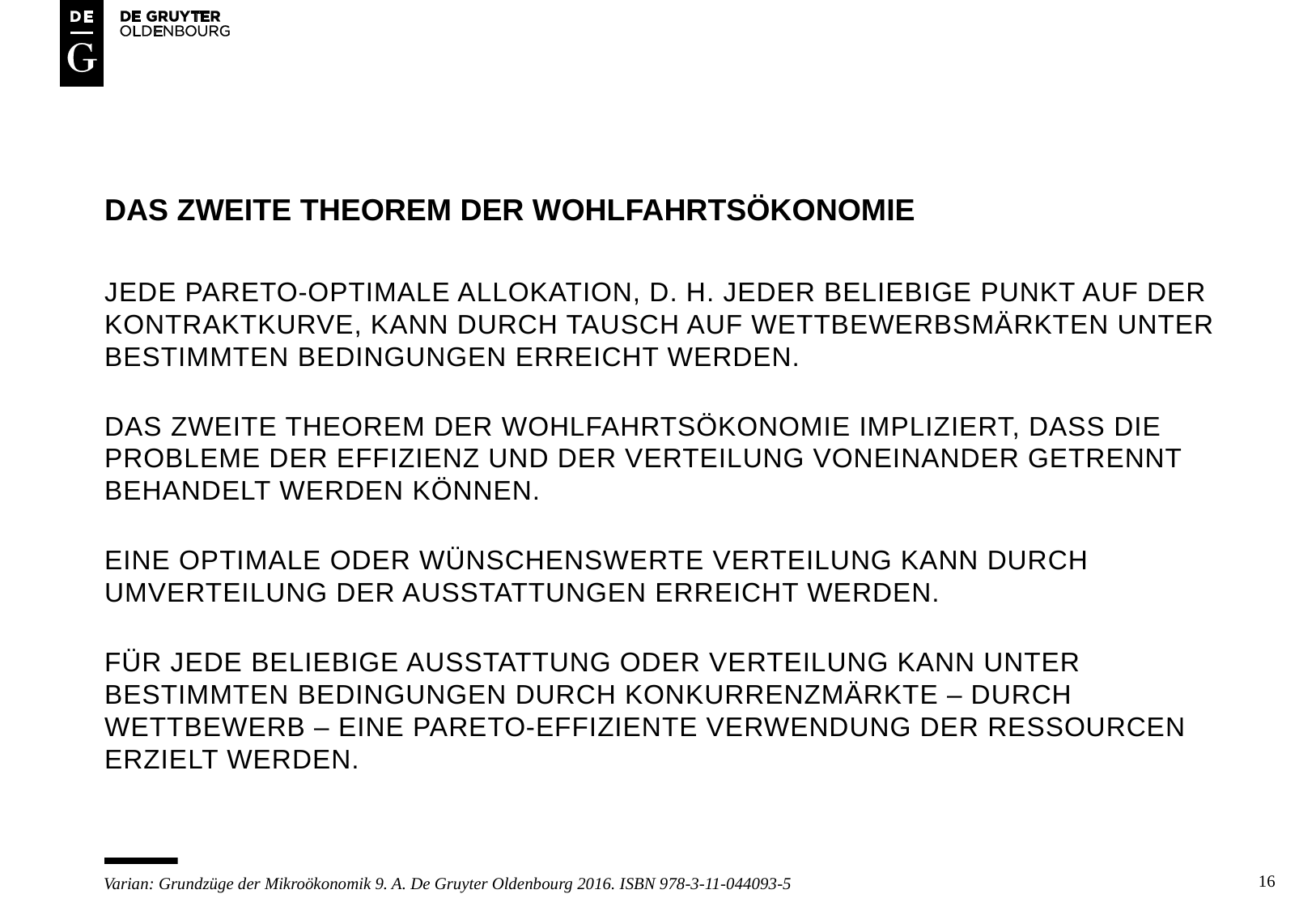

# Das zweite Theorem der Wohlfahrtsökonomie
Jede pareto-optimale allokation, d. h. jeder beliebige Punkt auf der Kontraktkurve, kann durch tausch auf wettbewerbsmärkten unter bestimmten bedingungen erreicht werden.
Das zweite theorem der wohlfahrtsökonomie impliziert, dass die probleme der effizienz und der verteilung voneinander getrennt behandelt werden können.
Eine optimale oder wünschenswerte verteilung kann durch umverteilung der ausstattungen erreicht werden.
Für jede beliebige ausstattung oder verteilung kann unter bestimmten bedingungen durch konkurrenzmärkte – durch wettbewerb – eine pareto-effiziente verwendung der ressourcen erzielt werden.

16
Varian: Grundzüge der Mikroökonomik 9. A. De Gruyter Oldenbourg 2016. ISBN 978-3-11-044093-5